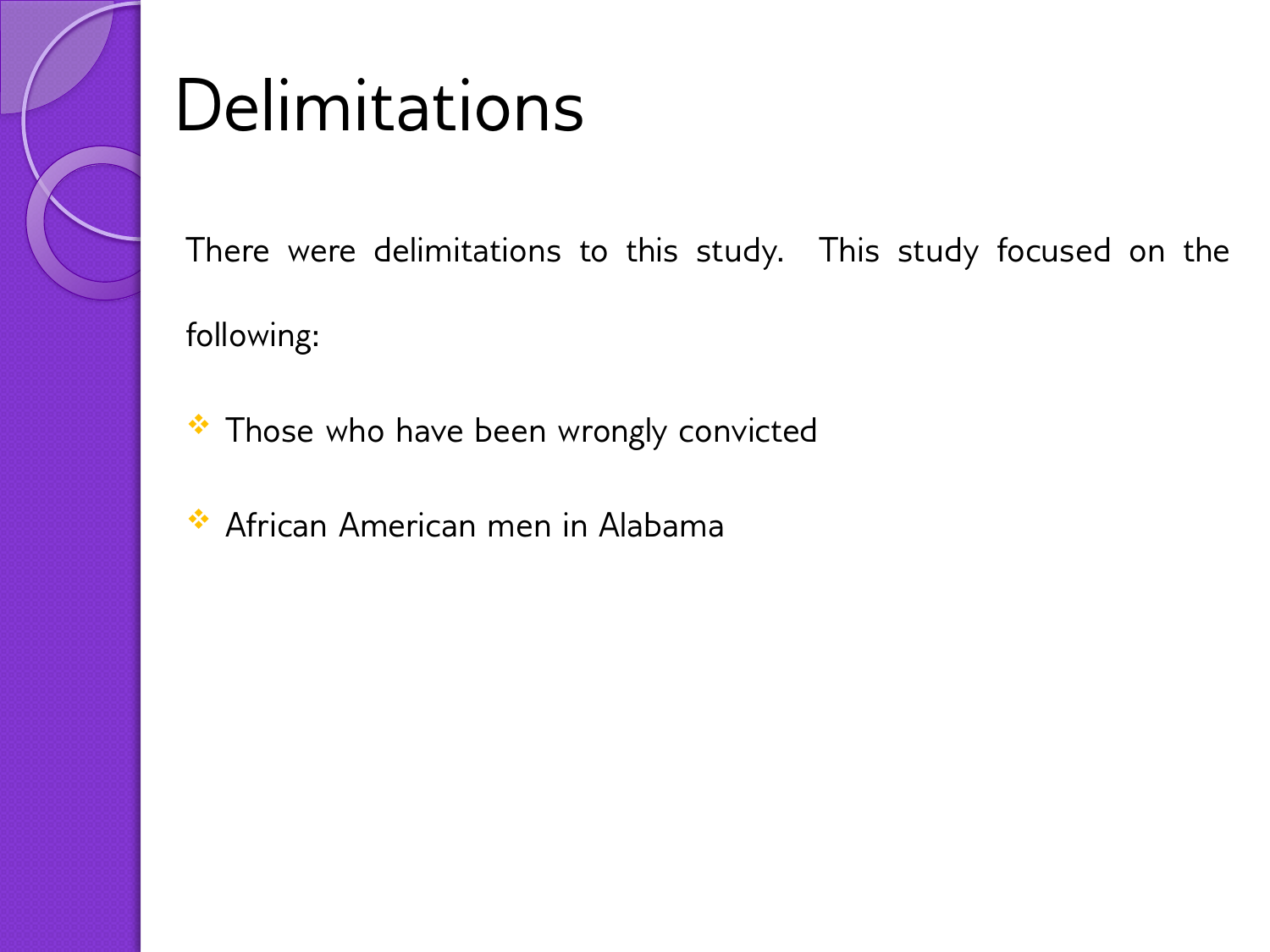

# Delimitations
There were delimitations to this study.  This study focused on the following:
Those who have been wrongly convicted
African American men in Alabama